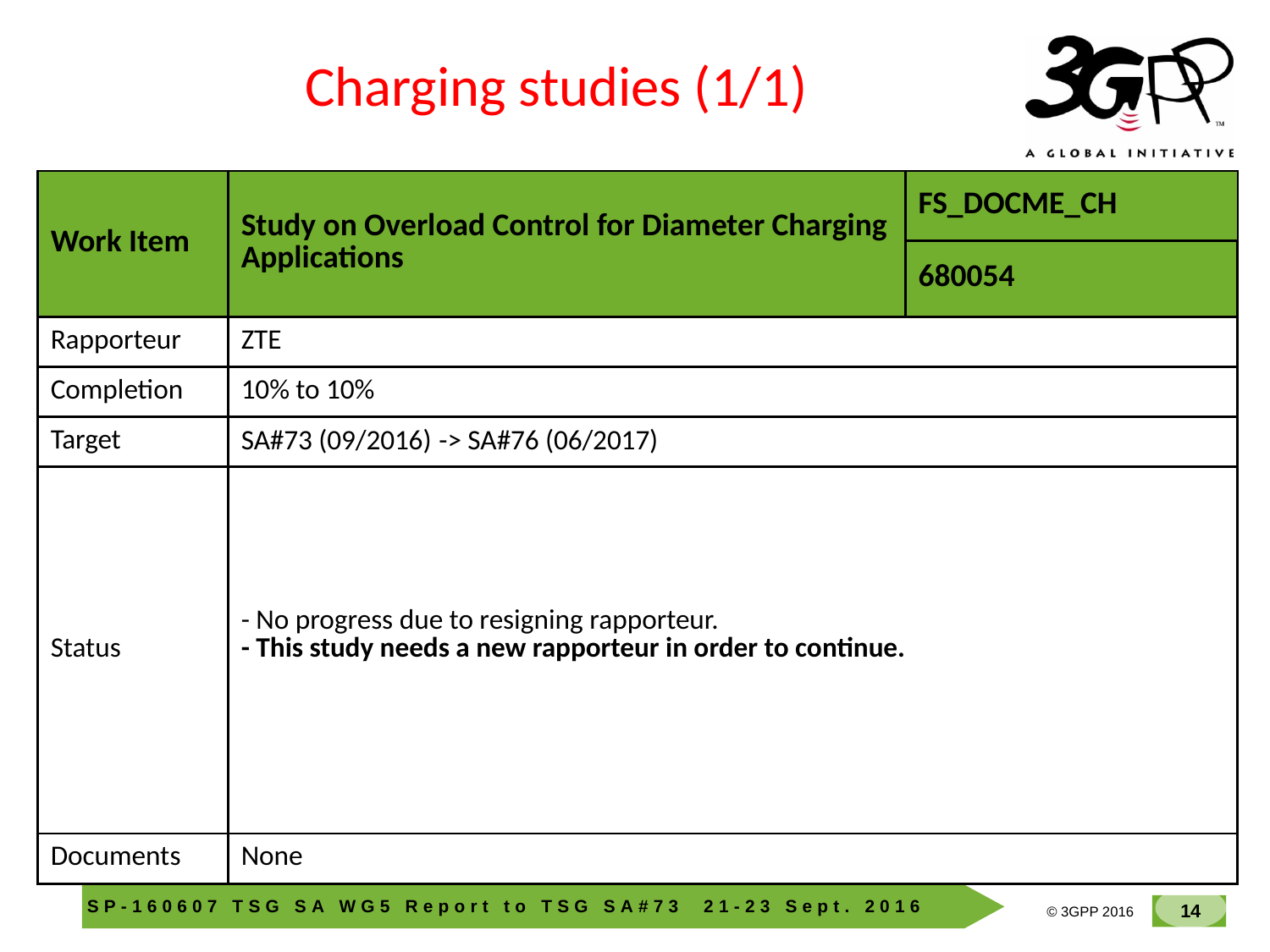

Charging studies (1/1)
| Work Item | Study on Overload Control for Diameter Charging Applications | FS\_DOCME\_CH |
| --- | --- | --- |
|  |  | 680054 |
| Rapporteur | ZTE |  |
| Completion | 10% to 10% |  |
| Target | SA#73 (09/2016) -> SA#76 (06/2017) |  |
| Status | - No progress due to resigning rapporteur. - This study needs a new rapporteur in order to continue. |  |
| Documents | None |  |